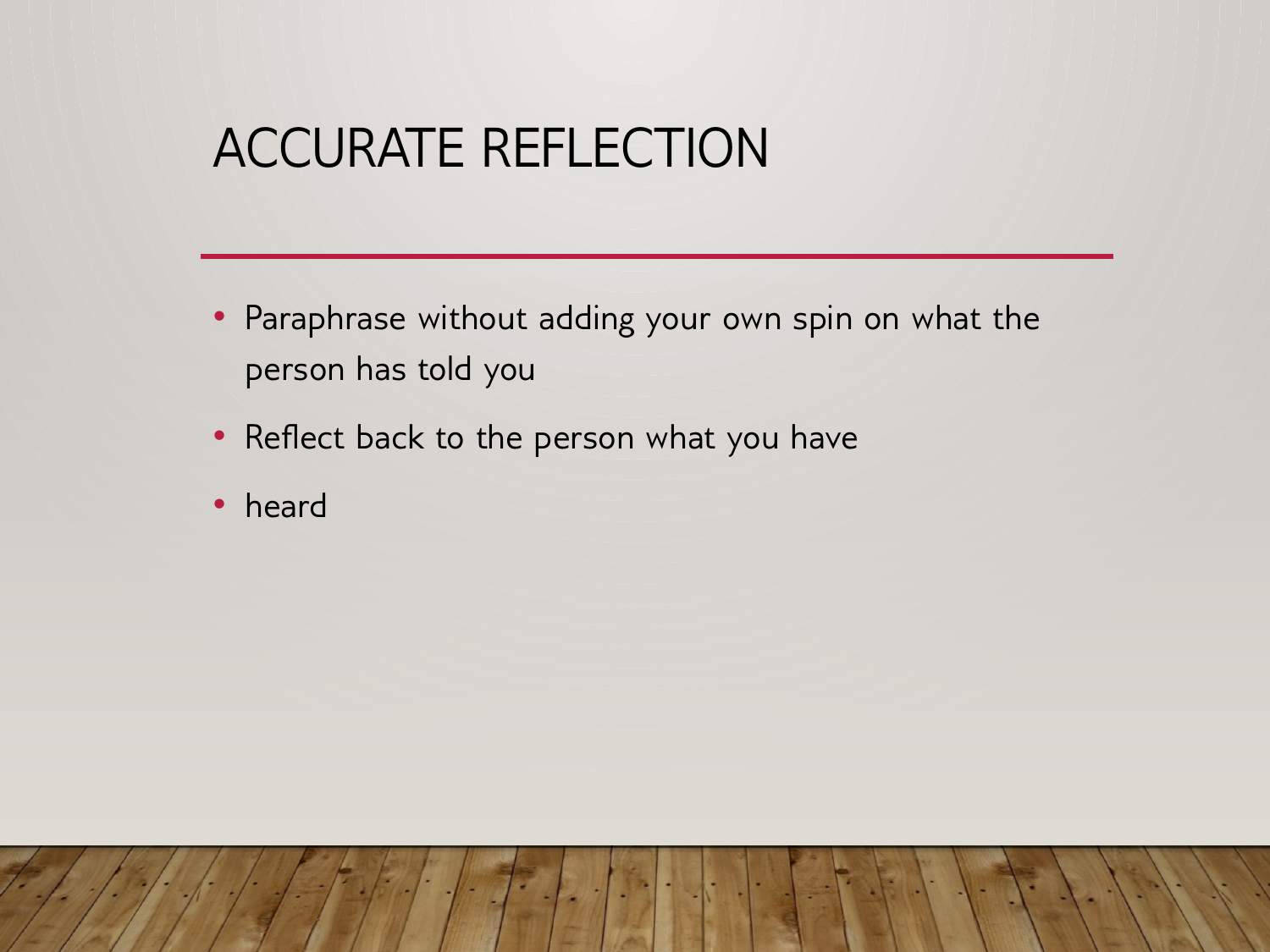

# Accurate reflection
Paraphrase without adding your own spin on what the person has told you
Reflect back to the person what you have
heard